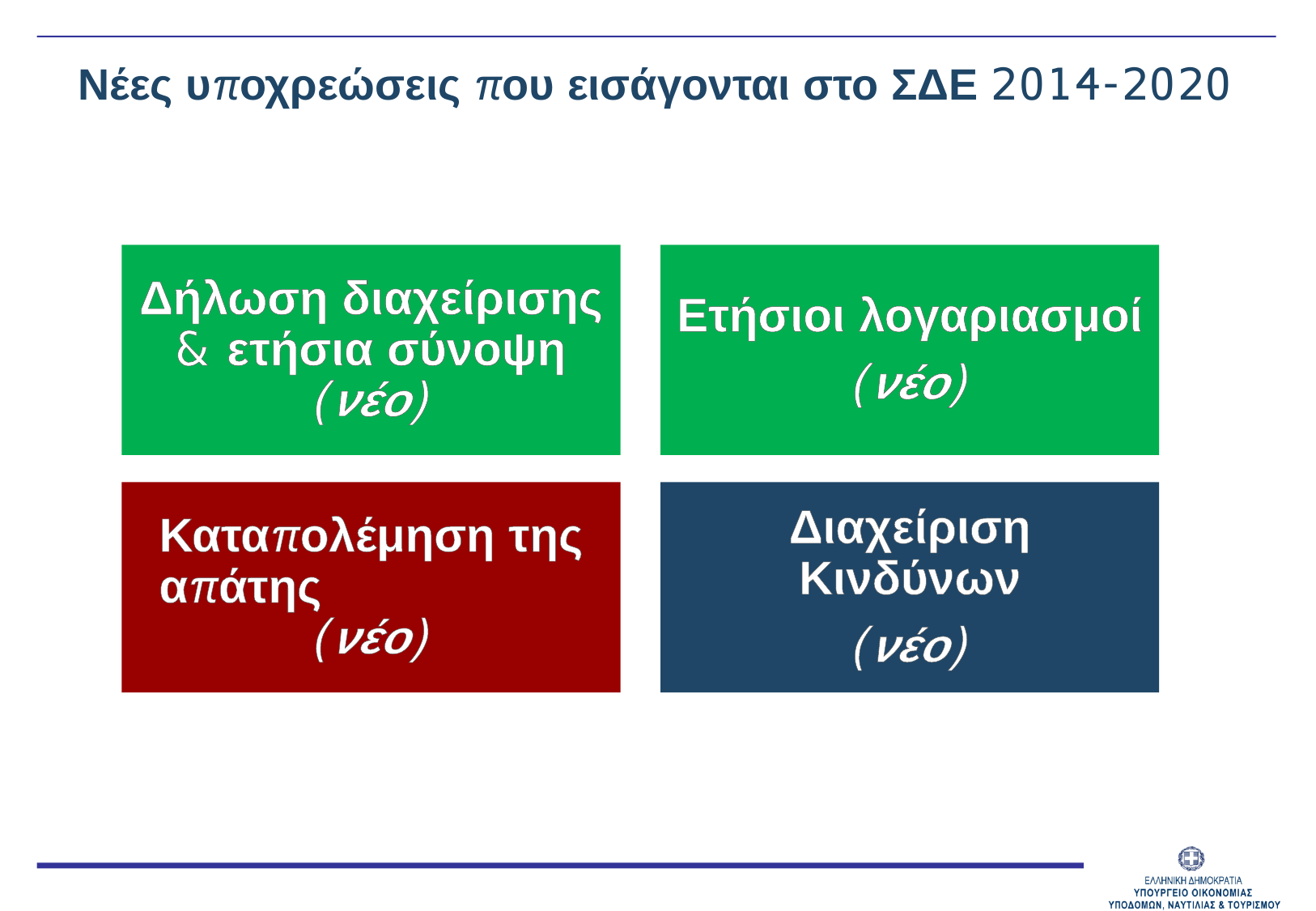

Νέες υποχρεώσεις που εισάγονται στο ΣΔΕ 2014-2020

Δήλωση διαχείρισης & ετήσια σύνοψη (νέο)
Ετήσιοι λογαριασμοί
(νέο)
Καταπολέμηση της απάτης                    (νέο)
Διαχείριση Κινδύνων
(νέο)